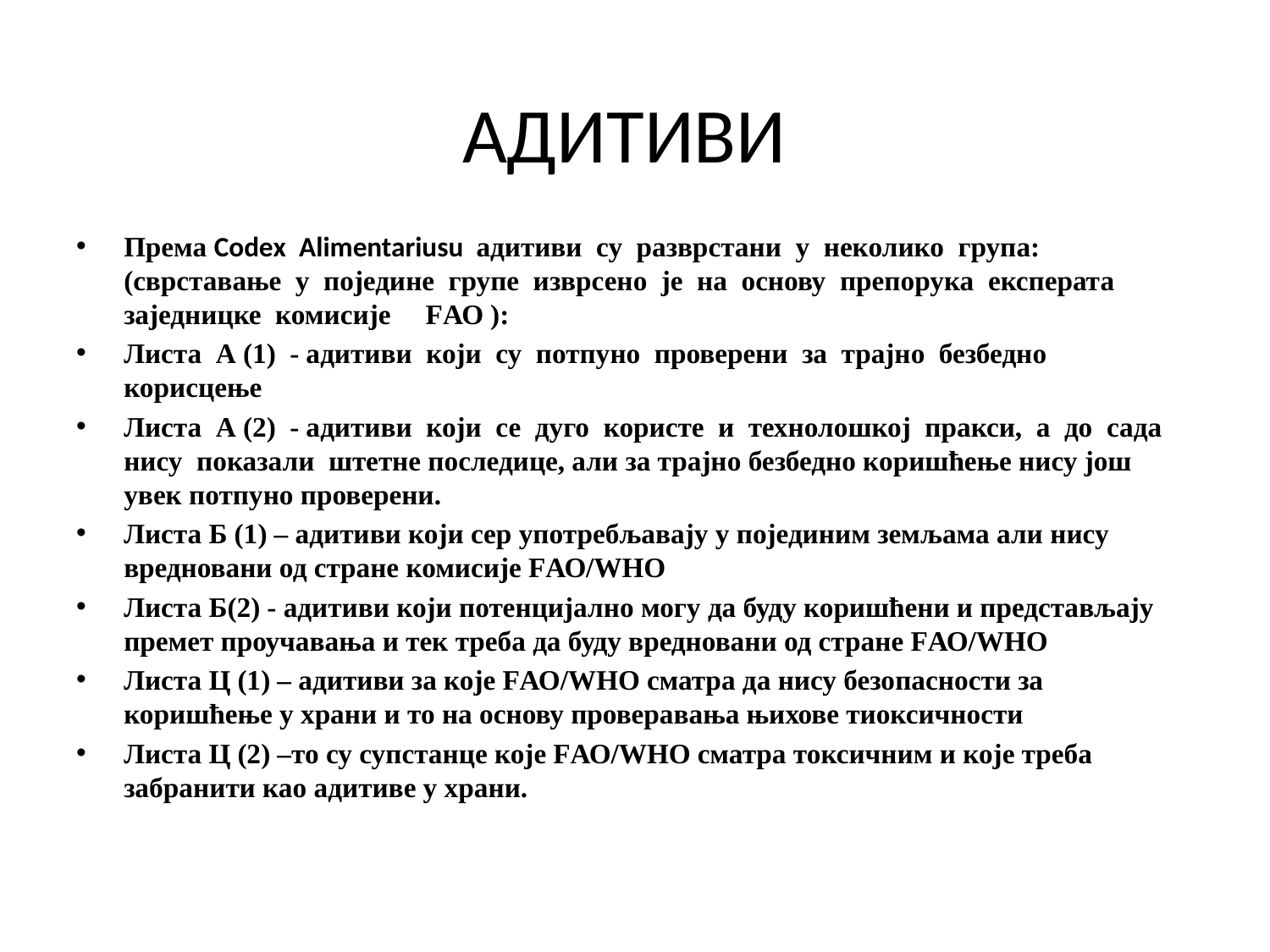

# АДИТИВИ
Према Codex  Alimentariusu  адитиви  су  разврстани  у  неколико  група:  (сврставање  у  поједине  групе  изврсено  је  на  основу  препорука  експерата  заједницке  комисије     FАО ):
Листа  А (1)  - адитиви  који  су  потпуно  проверени  за  трајно  безбедно  корисцење
Листа  А (2)  - адитиви  који  се  дуго  користе  и  технолошкој  пракси,  а  до  сада  нису  показали  штетне последице, али за трајно безбедно коришћење нису још увек потпуно проверени.
Листа Б (1) – адитиви који сер употребљавају у појединим земљама али нису вредновани од стране комисије FАО/WHО
Листа Б(2) - адитиви који потенцијално могу да буду коришћени и представљају премет проучавања и тек треба да буду вредновани од стране FАО/WHО
Листа Ц (1) – адитиви за које FАО/WHО сматра да нису безопасности за коришћење у храни и то на основу проверавања њихове тиоксичности
Листа Ц (2) –то су супстанце које FАО/WHО сматра токсичним и које треба забранити као адитиве у храни.